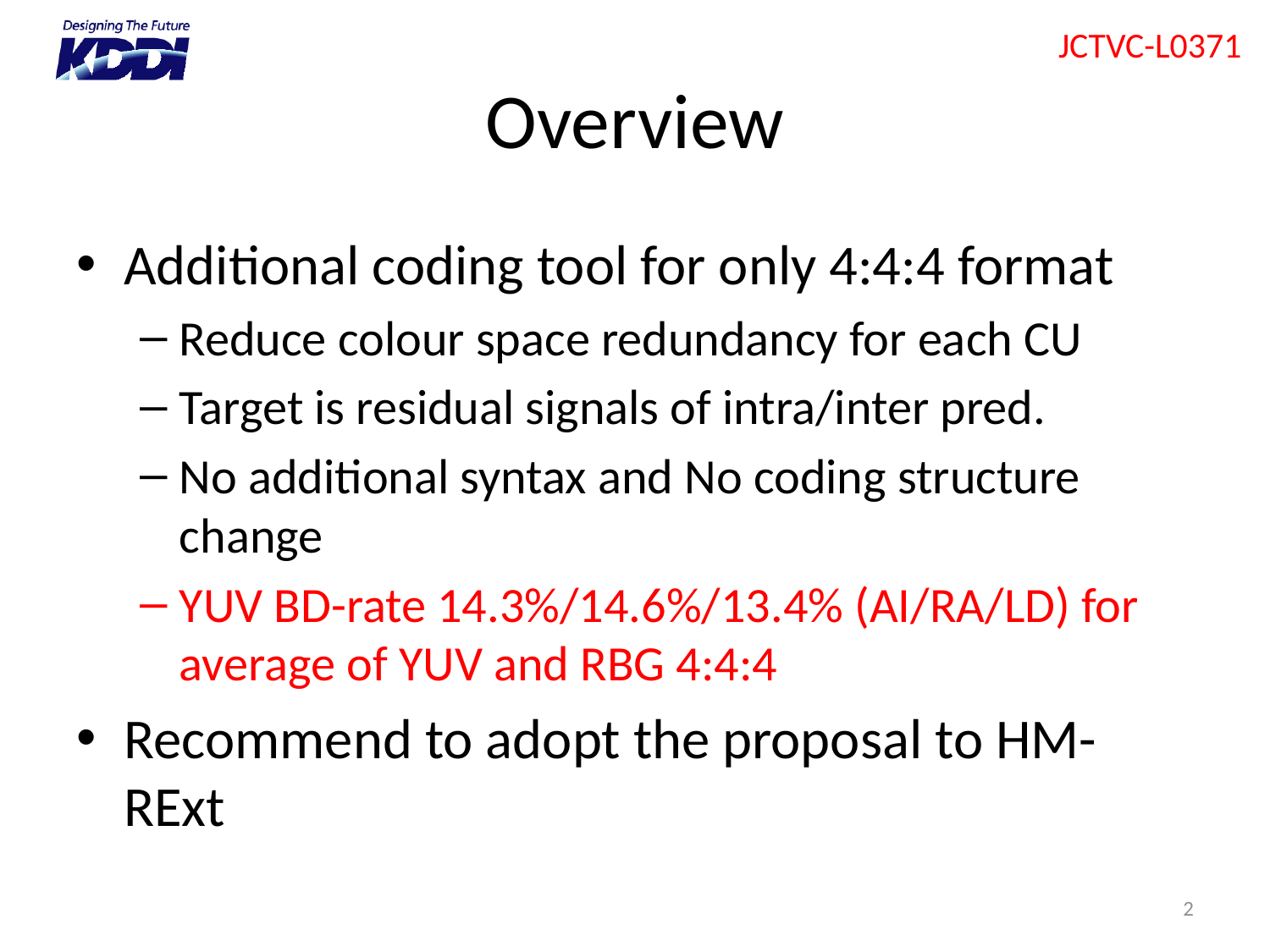

# Overview
Additional coding tool for only 4:4:4 format
Reduce colour space redundancy for each CU
Target is residual signals of intra/inter pred.
No additional syntax and No coding structure change
YUV BD-rate 14.3%/14.6%/13.4% (AI/RA/LD) for average of YUV and RBG 4:4:4
Recommend to adopt the proposal to HM-RExt
2